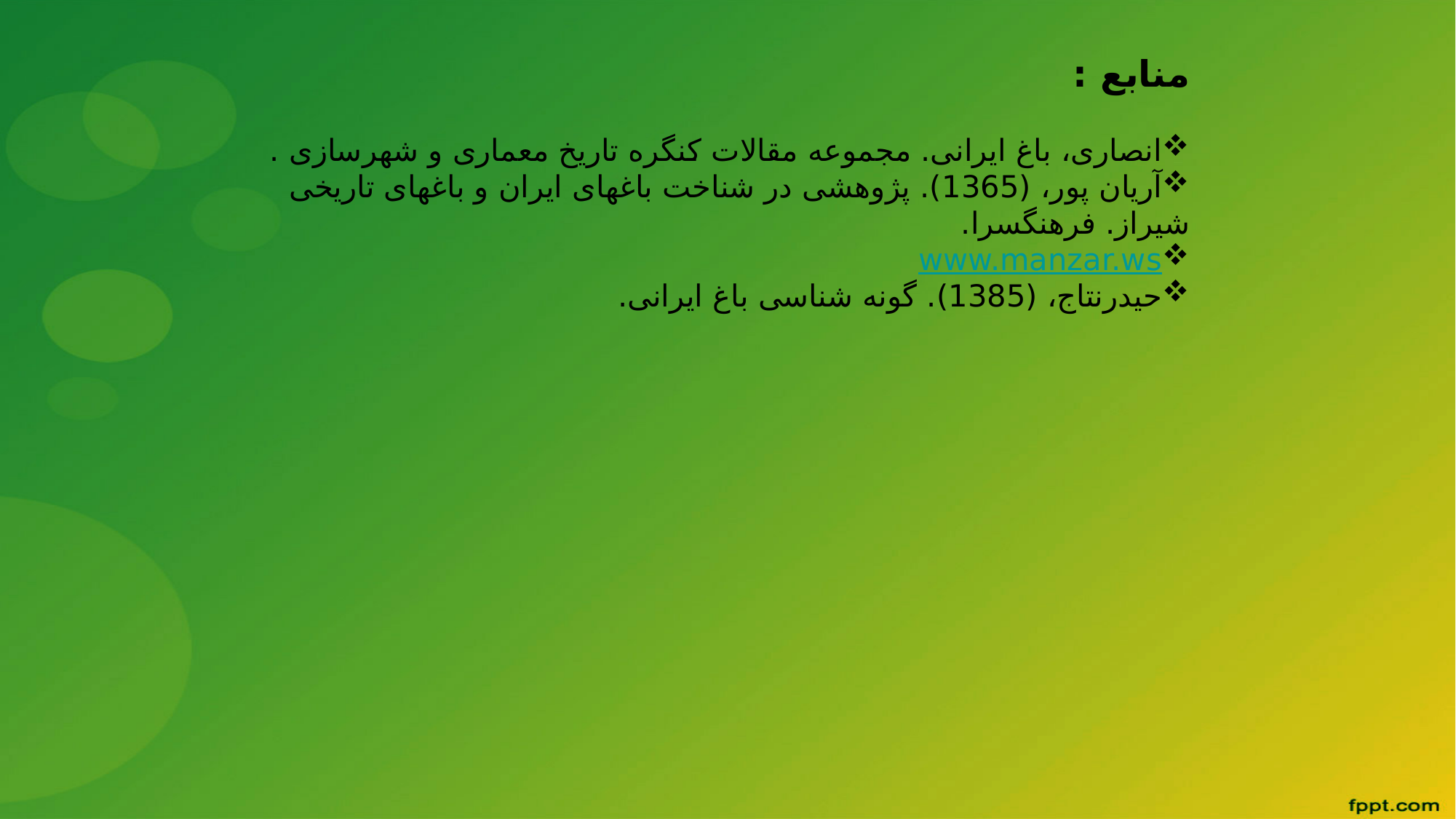

منابع :

انصاری، باغ ایرانی. مجموعه مقالات کنگره تاریخ معماری و شهرسازی .
آریان پور، (1365). پژوهشی در شناخت باغهای ایران و باغهای تاریخی شیراز. فرهنگسرا.
www.manzar.ws
حیدرنتاج، (1385). گونه شناسی باغ ایرانی.